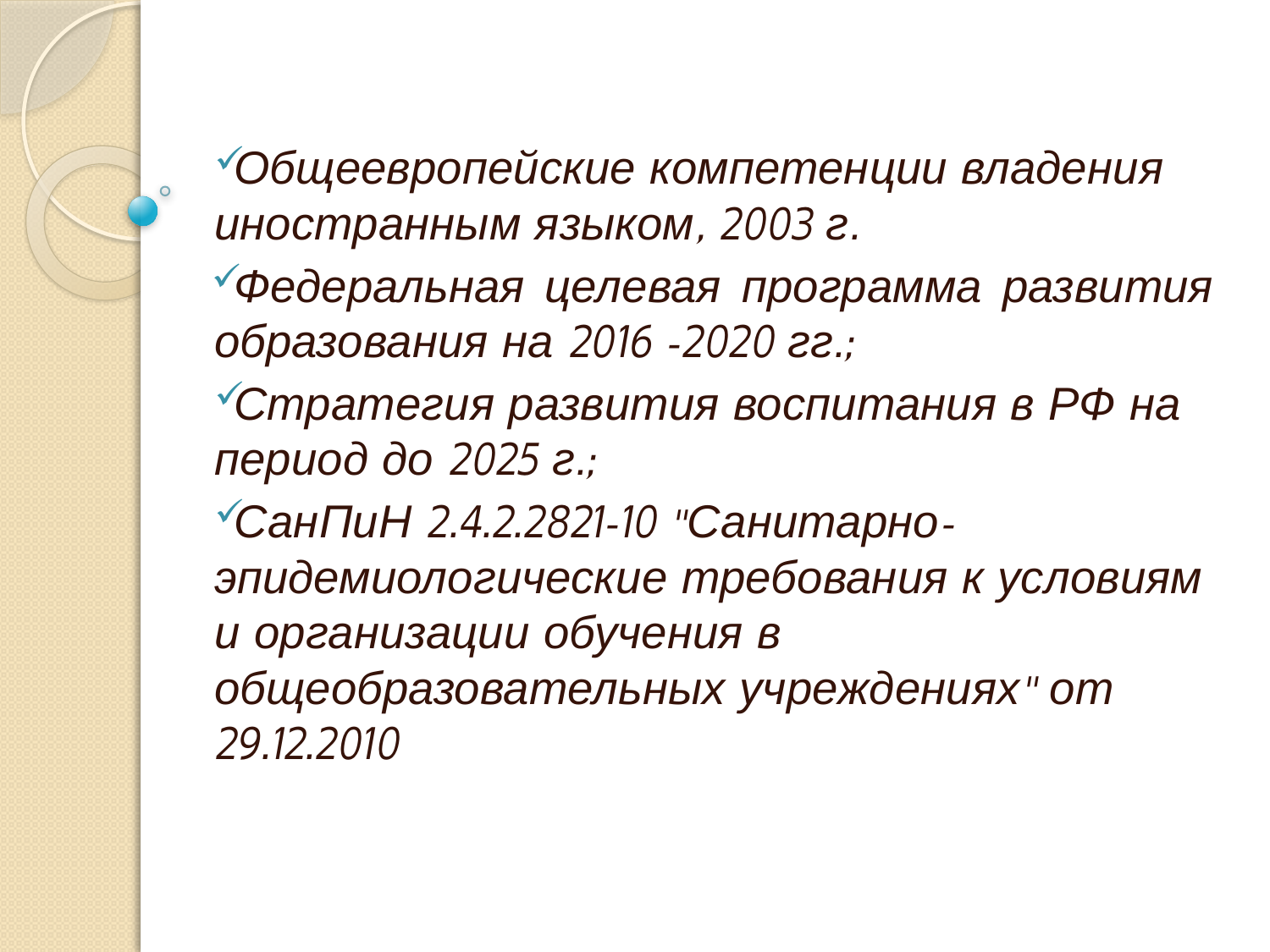

Общеевропейские компетенции владения иностранным языком, 2003 г.
Федеральная целевая программа развития образования на 2016 -2020 гг.;
Стратегия развития воспитания в РФ на период до 2025 г.;
СанПиН 2.4.2.2821-10 "Санитарно-эпидемиологические требования к условиям и организации обучения в общеобразовательных учреждениях" от 29.12.2010